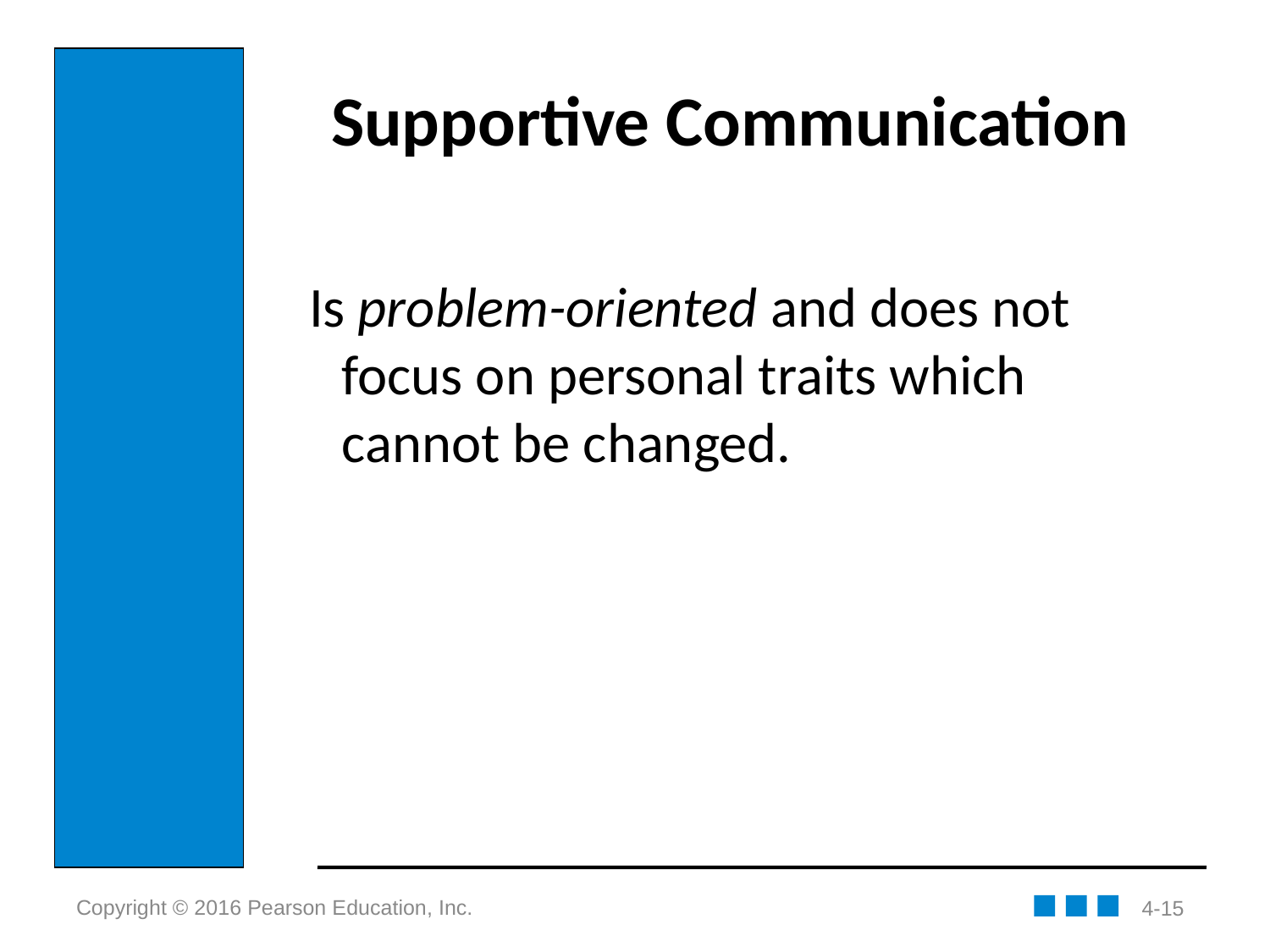

# Supportive Communication

Is problem-oriented and does not focus on personal traits which cannot be changed.

4-15
Copyright © 2016 Pearson Education, Inc.